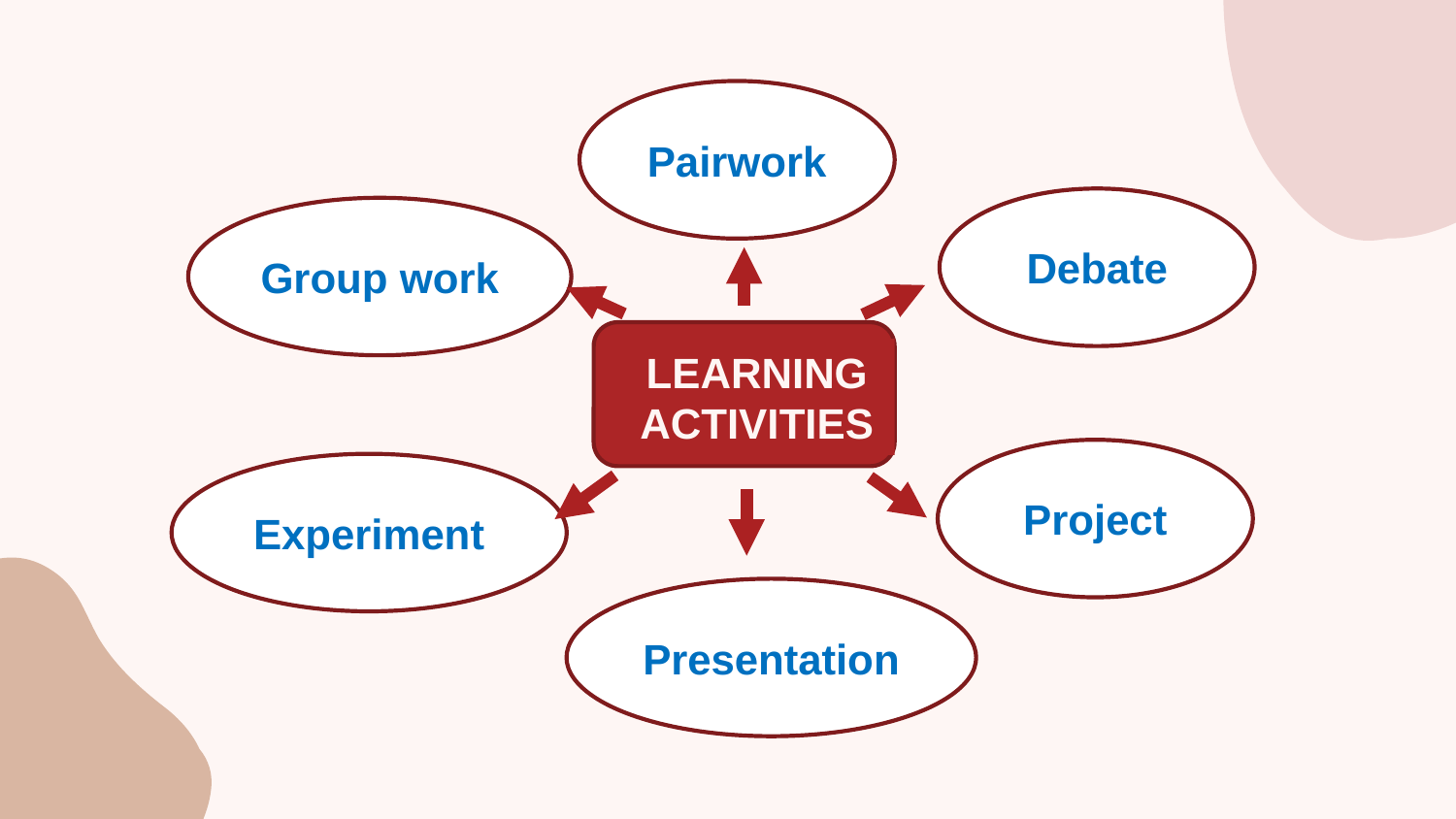

Pairwork
Debate
Group work
???
LEARNING ACTIVITIES
Project
Experiment
Presentation